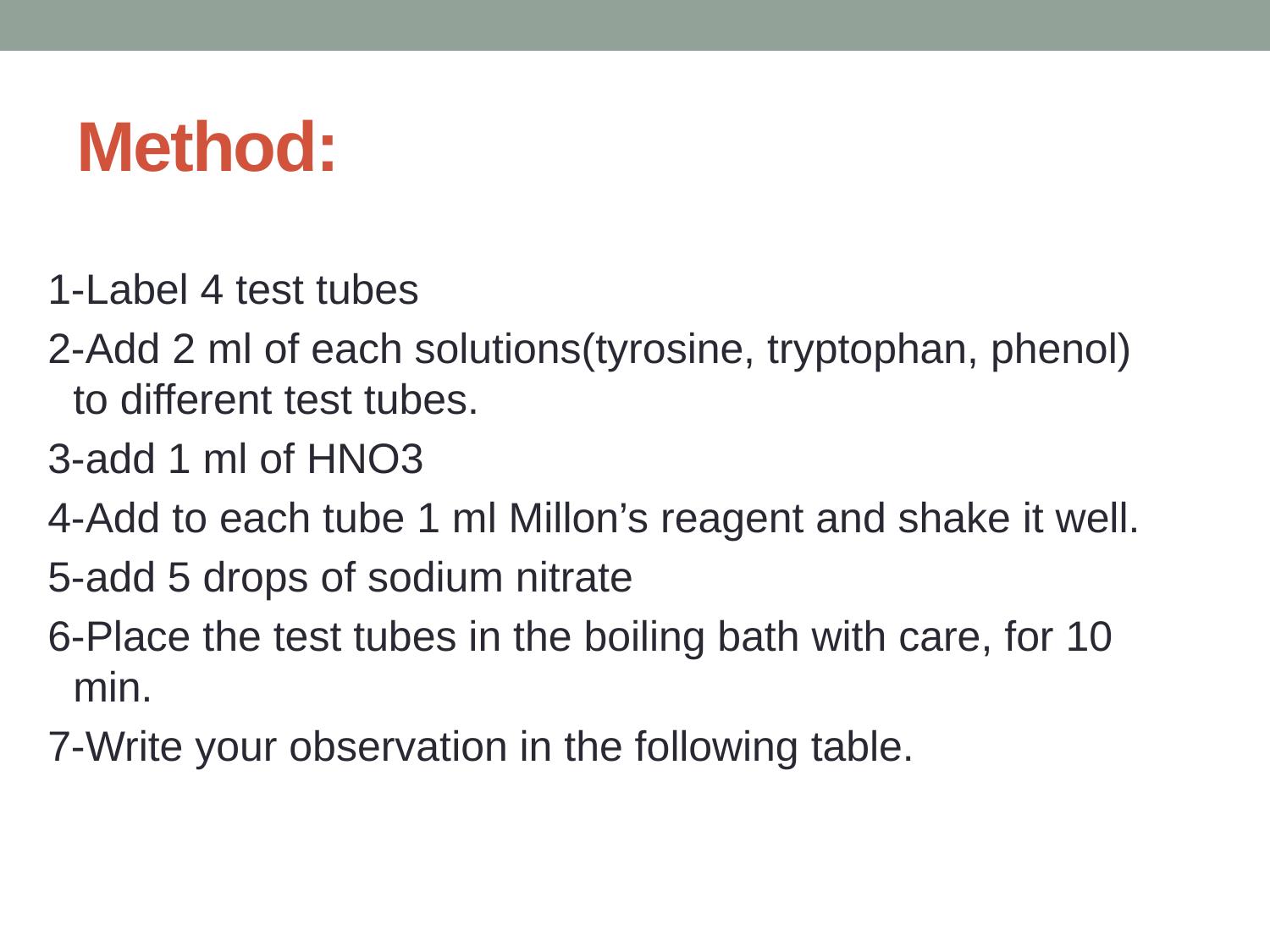

# Method:

1-Label 4 test tubes
2-Add 2 ml of each solutions(tyrosine, tryptophan, phenol) to different test tubes.
3-add 1 ml of HNO3
4-Add to each tube 1 ml Millon’s reagent and shake it well.
5-add 5 drops of sodium nitrate
6-Place the test tubes in the boiling bath with care, for 10 min.
7-Write your observation in the following table.